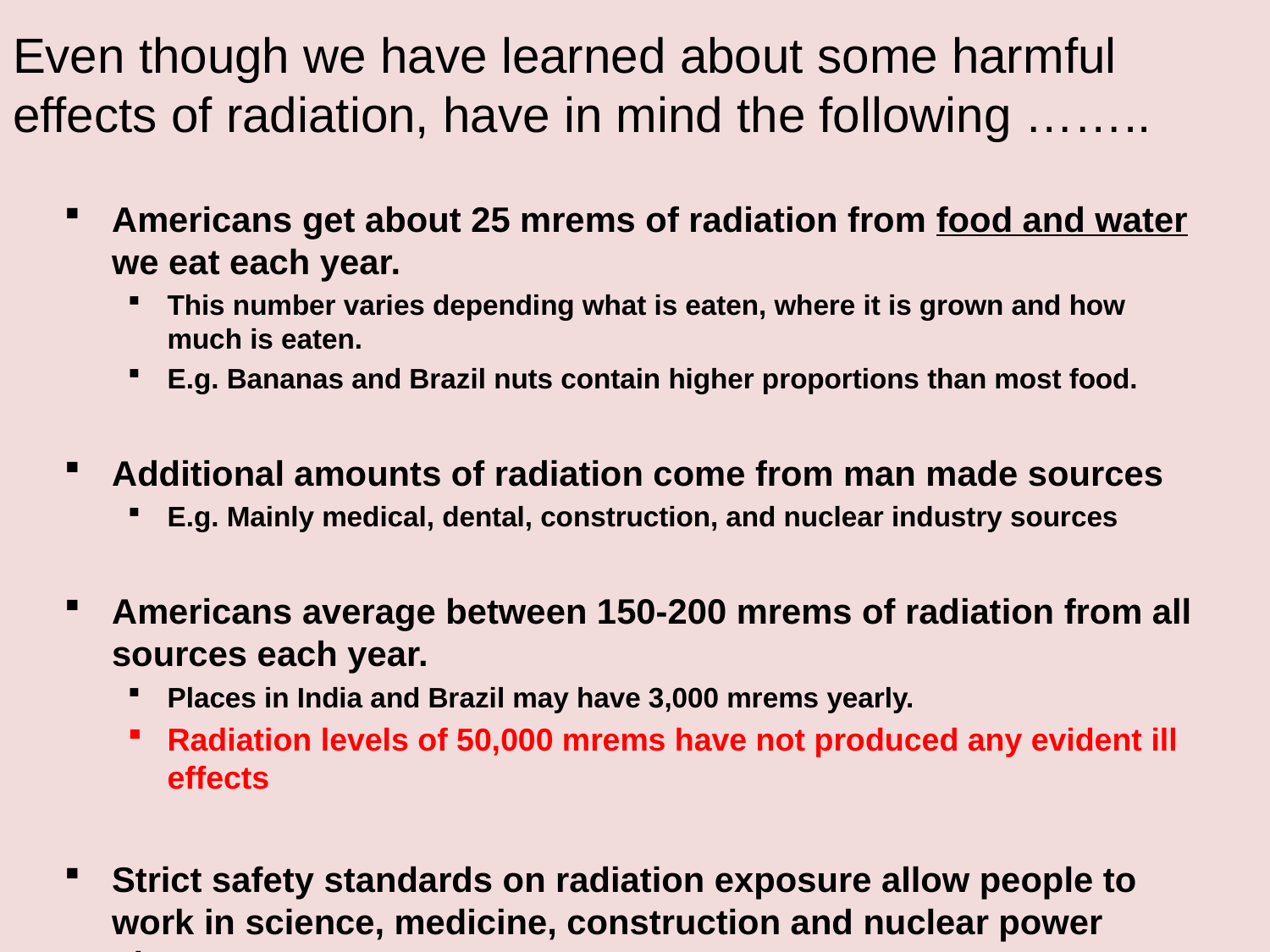

# Even though we have learned about some harmful effects of radiation, have in mind the following ……..
Americans get about 25 mrems of radiation from food and water we eat each year.
This number varies depending what is eaten, where it is grown and how much is eaten.
E.g. Bananas and Brazil nuts contain higher proportions than most food.

Additional amounts of radiation come from man made sources
E.g. Mainly medical, dental, construction, and nuclear industry sources

Americans average between 150-200 mrems of radiation from all sources each year.
Places in India and Brazil may have 3,000 mrems yearly.
Radiation levels of 50,000 mrems have not produced any evident ill effects

Strict safety standards on radiation exposure allow people to work in science, medicine, construction and nuclear power plants.